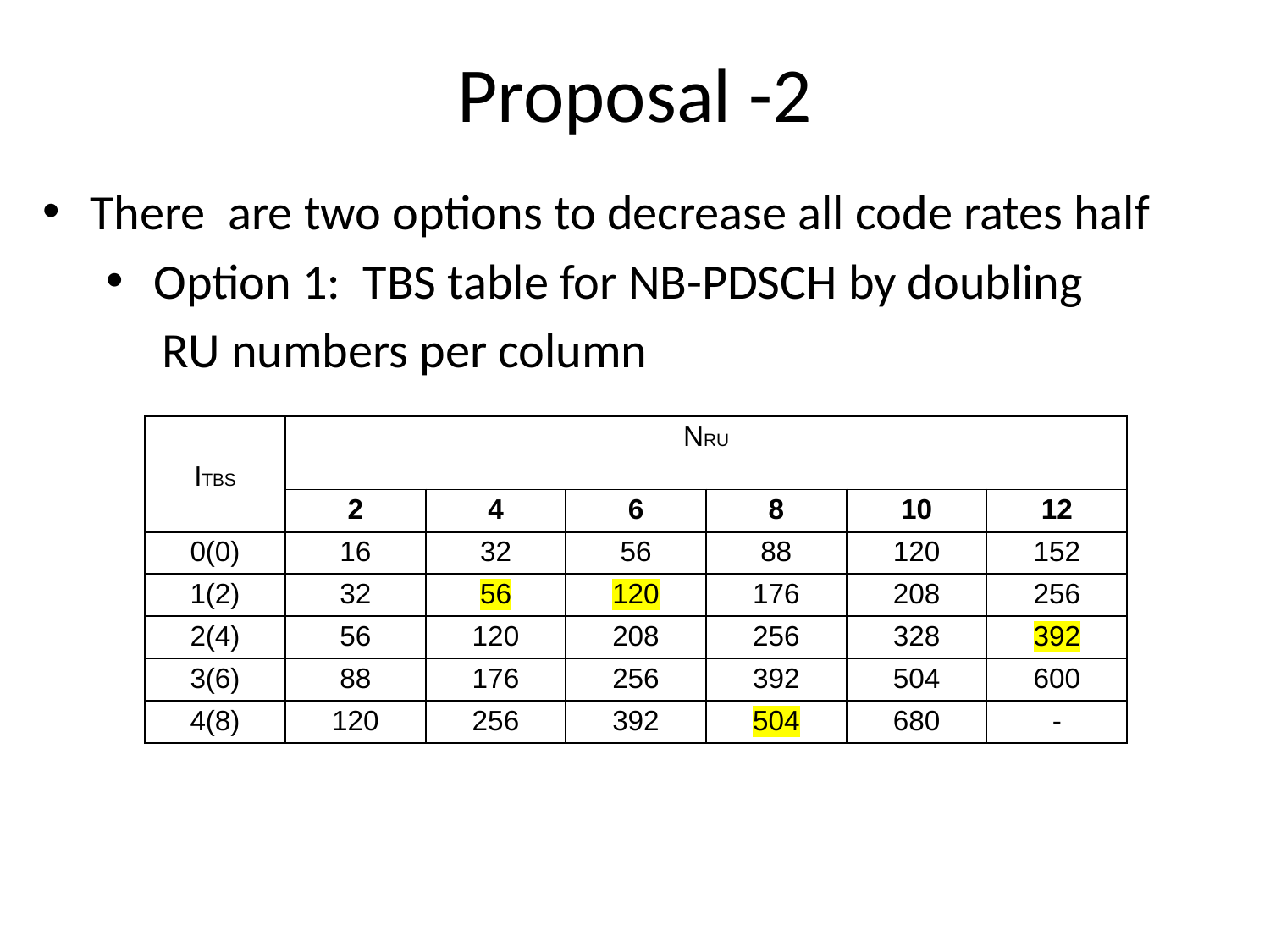

Proposal -2

There  are two options to decrease all code rates half
Option 1:  TBS table for NB-PDSCH by doubling
     RU numbers per column

| ITBS | NRU |  |  |  |  |  |
| --- | --- | --- | --- | --- | --- | --- |
|  | 2 | 4 | 6 | 8 | 10 | 12 |
| 0(0) | 16 | 32 | 56 | 88 | 120 | 152 |
| 1(2) | 32 | 56 | 120 | 176 | 208 | 256 |
| 2(4) | 56 | 120 | 208 | 256 | 328 | 392 |
| 3(6) | 88 | 176 | 256 | 392 | 504 | 600 |
| 4(8) | 120 | 256 | 392 | 504 | 680 | - |